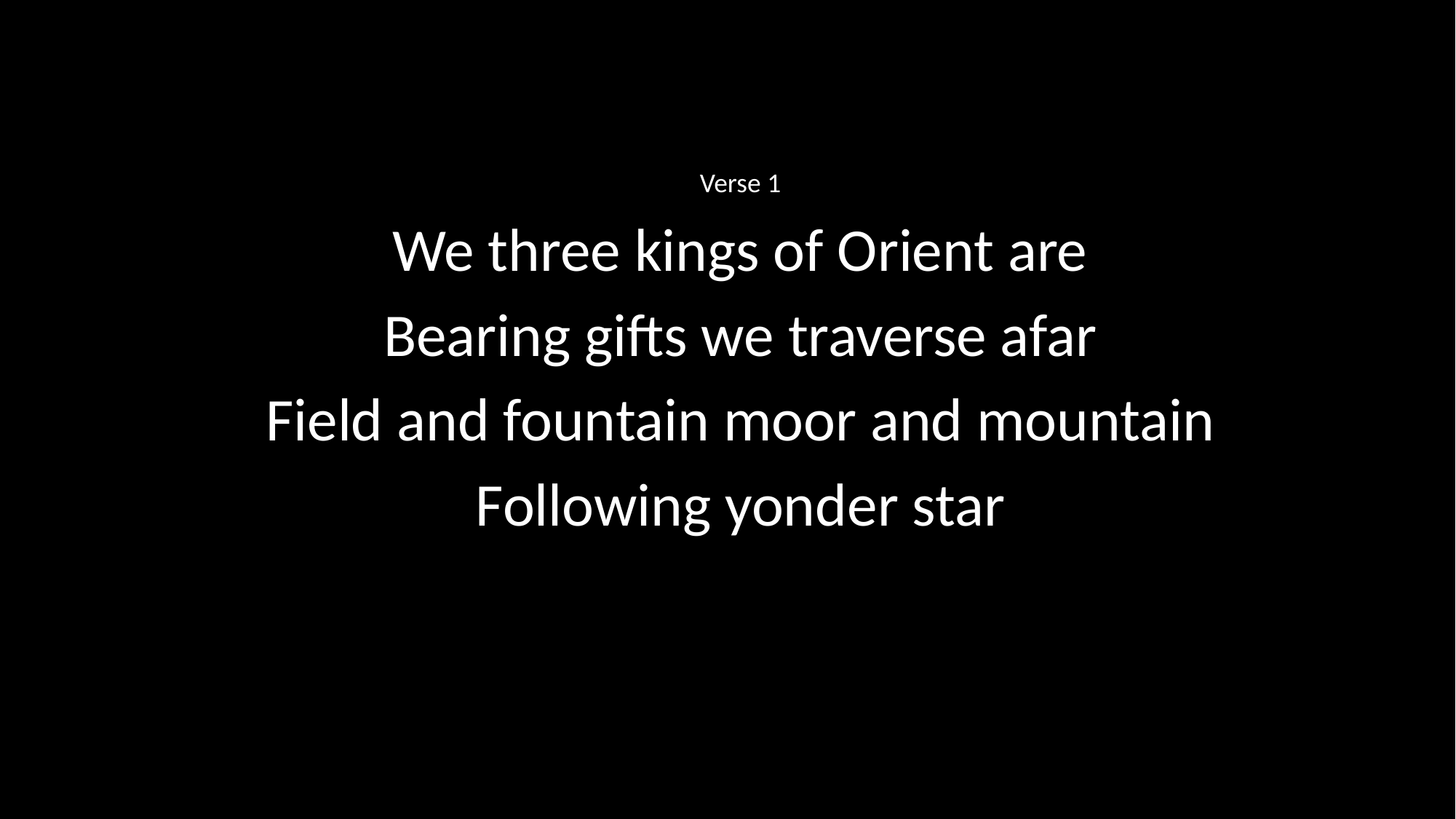

Verse 1
We three kings of Orient are
Bearing gifts we traverse afar
Field and fountain moor and mountain
Following yonder star